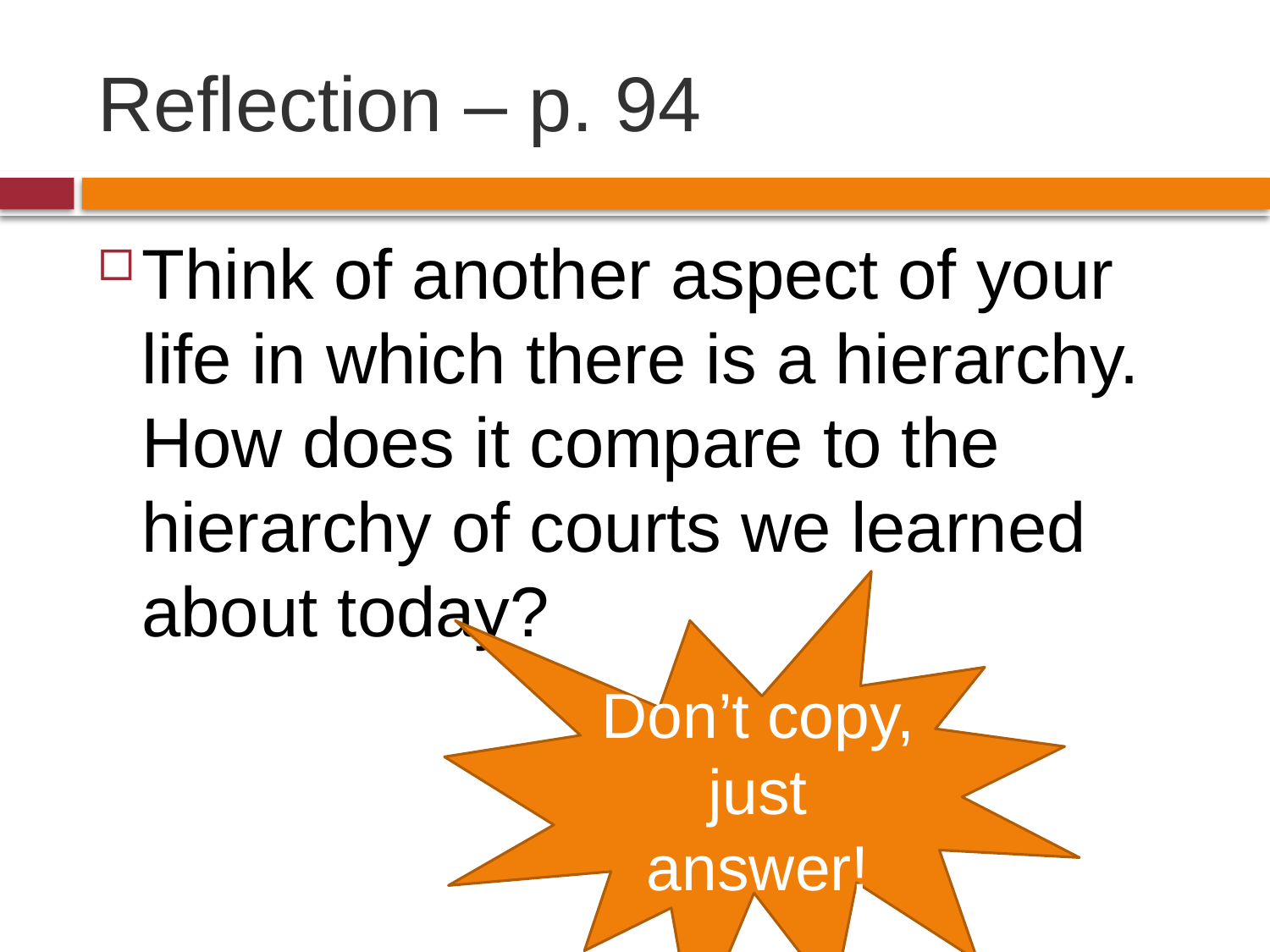

# Reflection – p. 94
Think of another aspect of your life in which there is a hierarchy. How does it compare to the hierarchy of courts we learned about today?
Don’t copy, just answer!